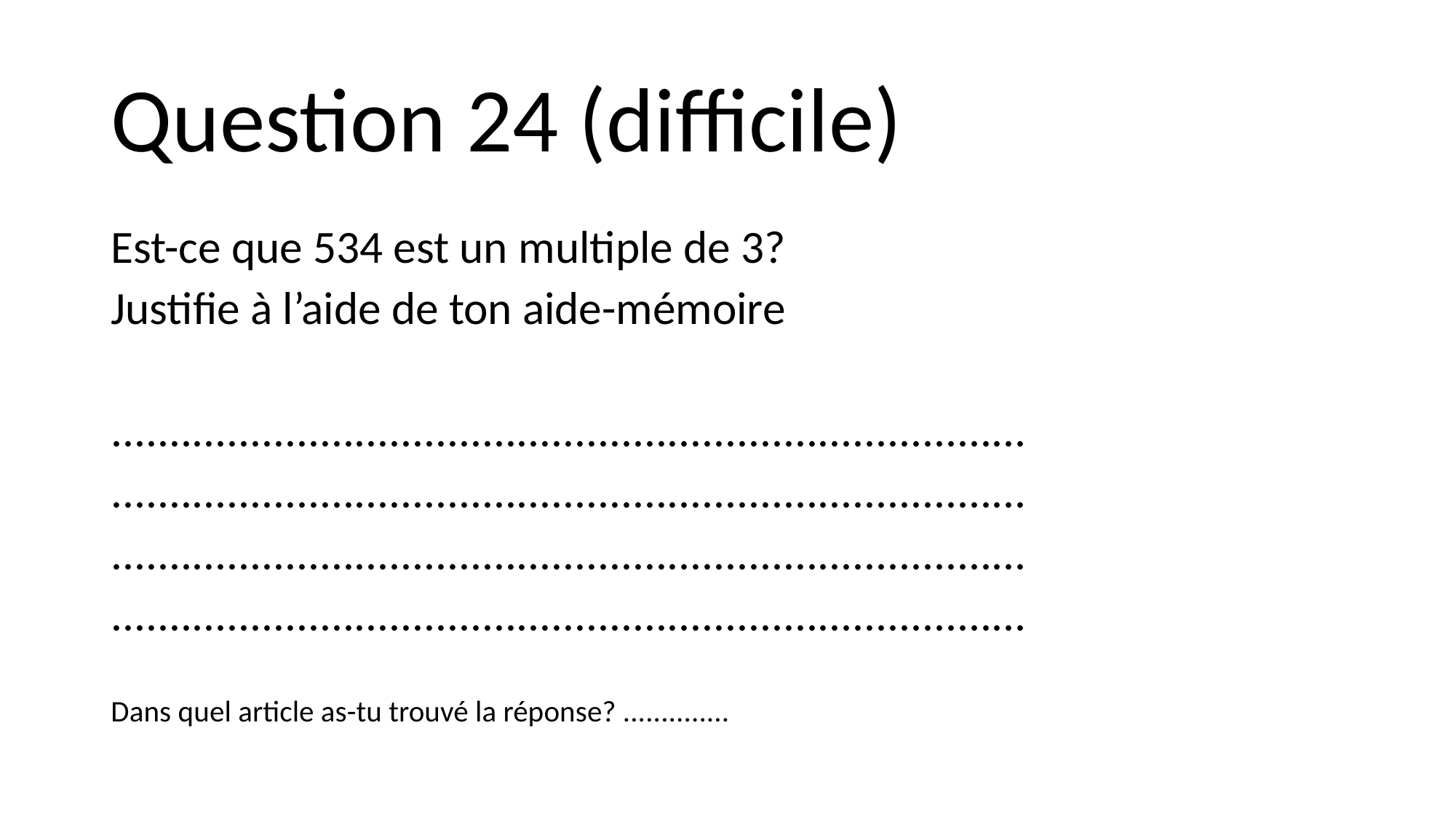

# Question 24 (difficile)
Est-ce que 534 est un multiple de 3?
Justifie à l’aide de ton aide-mémoire

...............................................................................
...............................................................................
...............................................................................
...............................................................................

Dans quel article as-tu trouvé la réponse? ..............